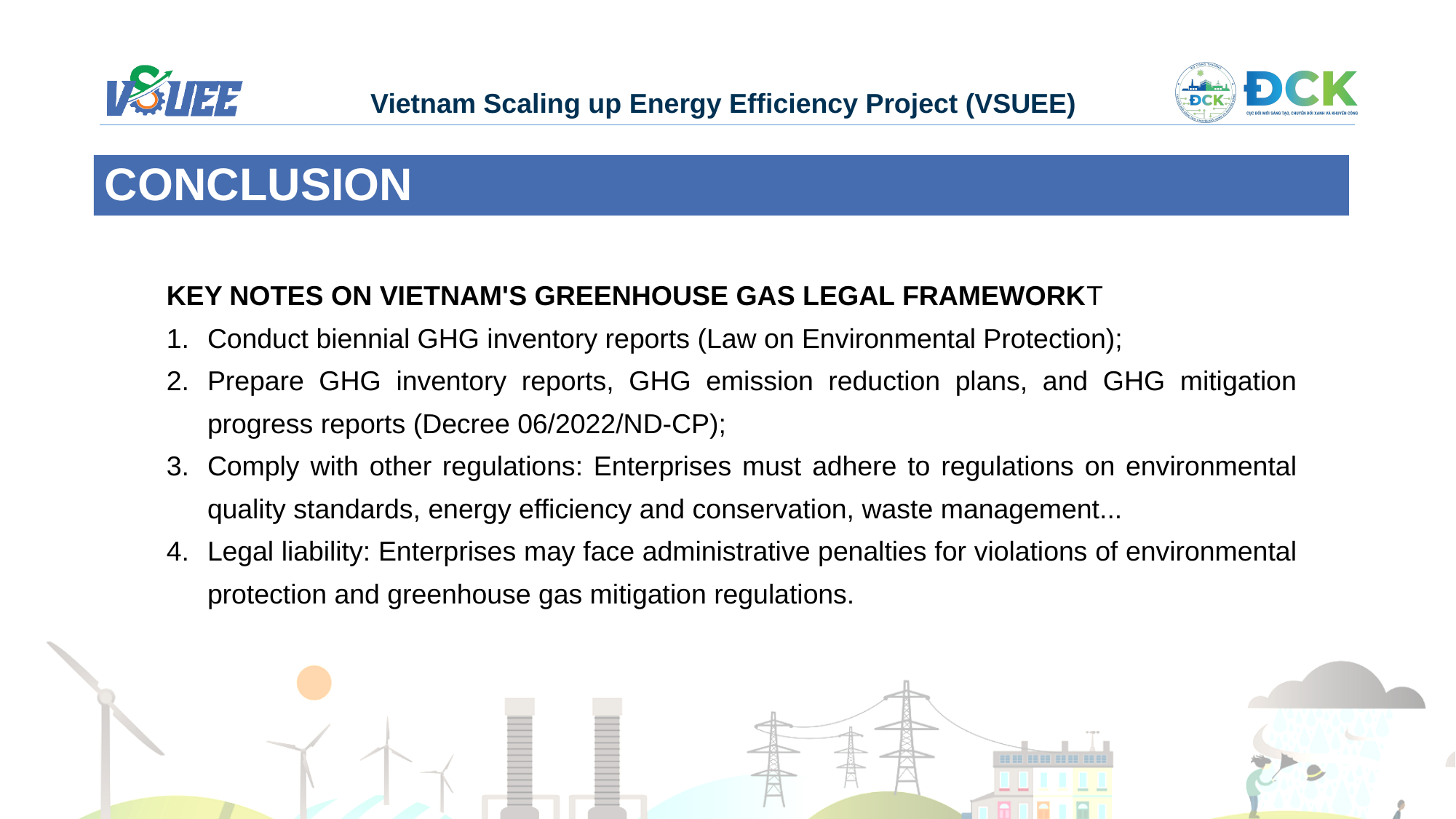

CONCLUSION
KEY NOTES ON VIETNAM'S GREENHOUSE GAS LEGAL FRAMEWORKT
Conduct biennial GHG inventory reports (Law on Environmental Protection);
Prepare GHG inventory reports, GHG emission reduction plans, and GHG mitigation progress reports (Decree 06/2022/ND-CP);
Comply with other regulations: Enterprises must adhere to regulations on environmental quality standards, energy efficiency and conservation, waste management...
Legal liability: Enterprises may face administrative penalties for violations of environmental protection and greenhouse gas mitigation regulations.